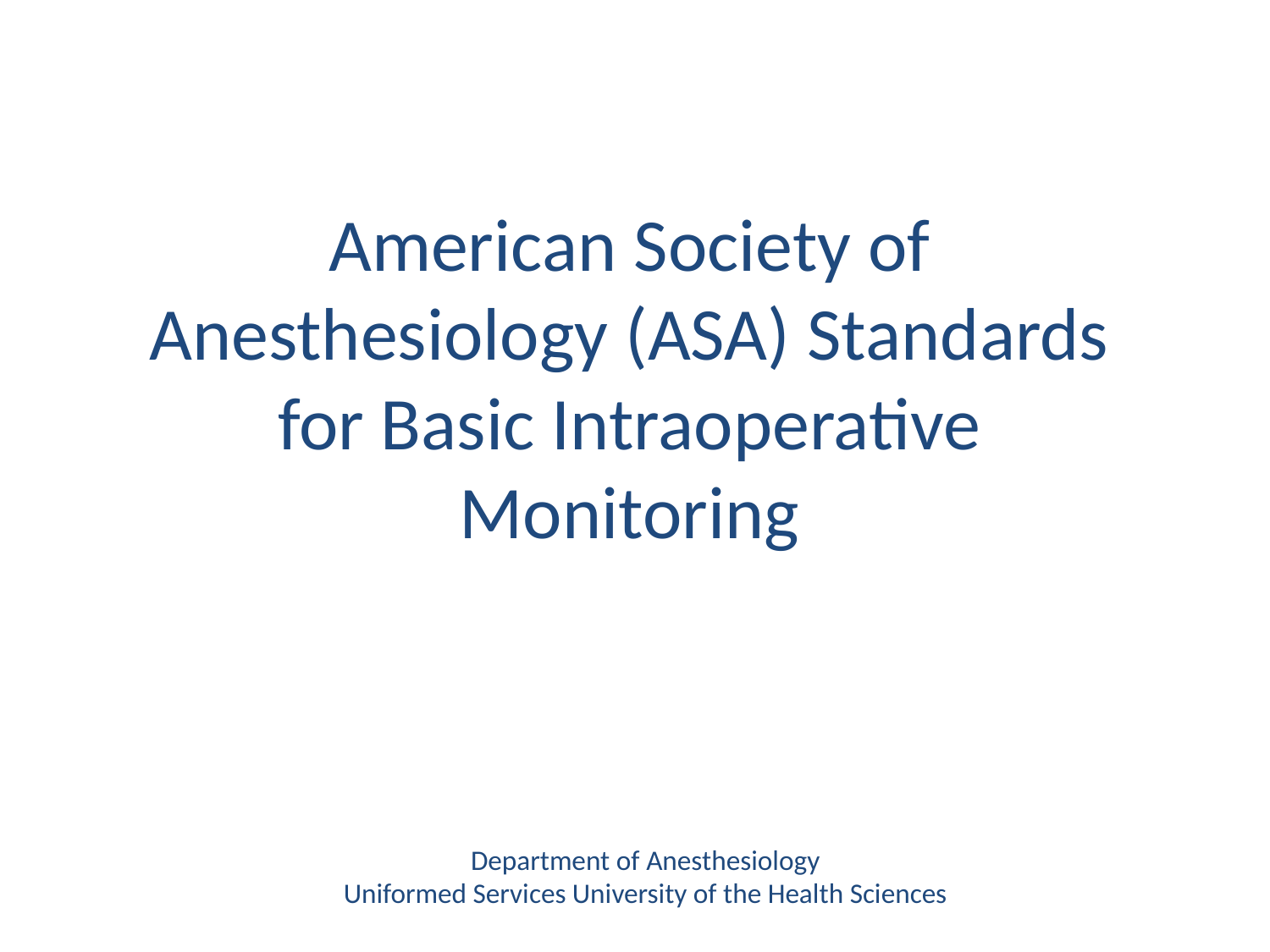

American Society of Anesthesiology (ASA) Standards for Basic Intraoperative Monitoring
Department of Anesthesiology
Uniformed Services University of the Health Sciences